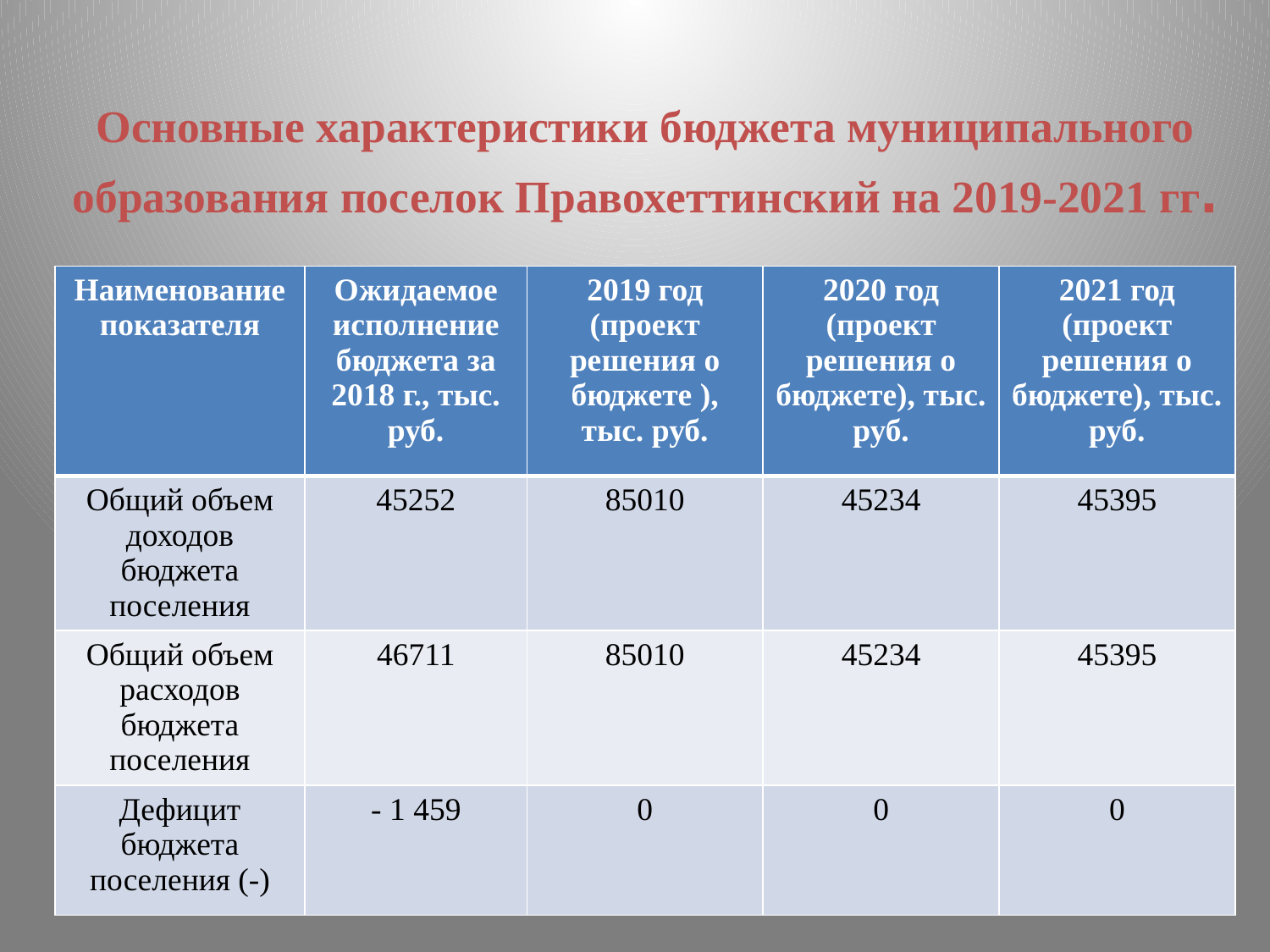

# Основные характеристики бюджета муниципального образования поселок Правохеттинский на 2019-2021 гг.
| Наименование показателя | Ожидаемое исполнение бюджета за 2018 г., тыс. руб. | 2019 год (проект решения о бюджете ), тыс. руб. | 2020 год (проект решения о бюджете), тыс. руб. | 2021 год (проект решения о бюджете), тыс. руб. |
| --- | --- | --- | --- | --- |
| Общий объем доходов бюджета поселения | 45252 | 85010 | 45234 | 45395 |
| Общий объем расходов бюджета поселения | 46711 | 85010 | 45234 | 45395 |
| Дефицит бюджета поселения (-) | - 1 459 | 0 | 0 | 0 |